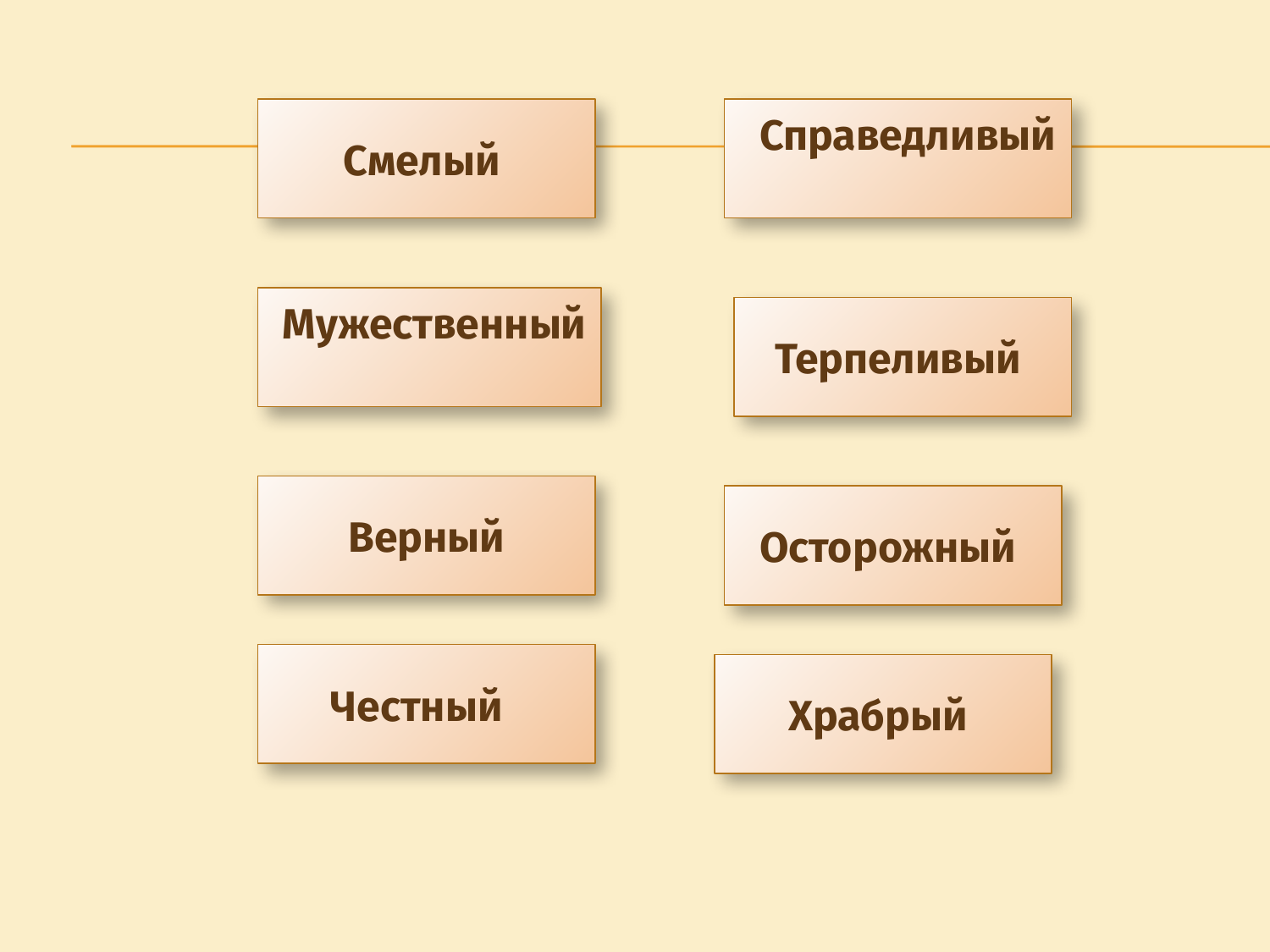

Смелый
  Справедливый

 Мужественный

 Терпеливый
 Верный
 Осторожный
 Честный
 Храбрый